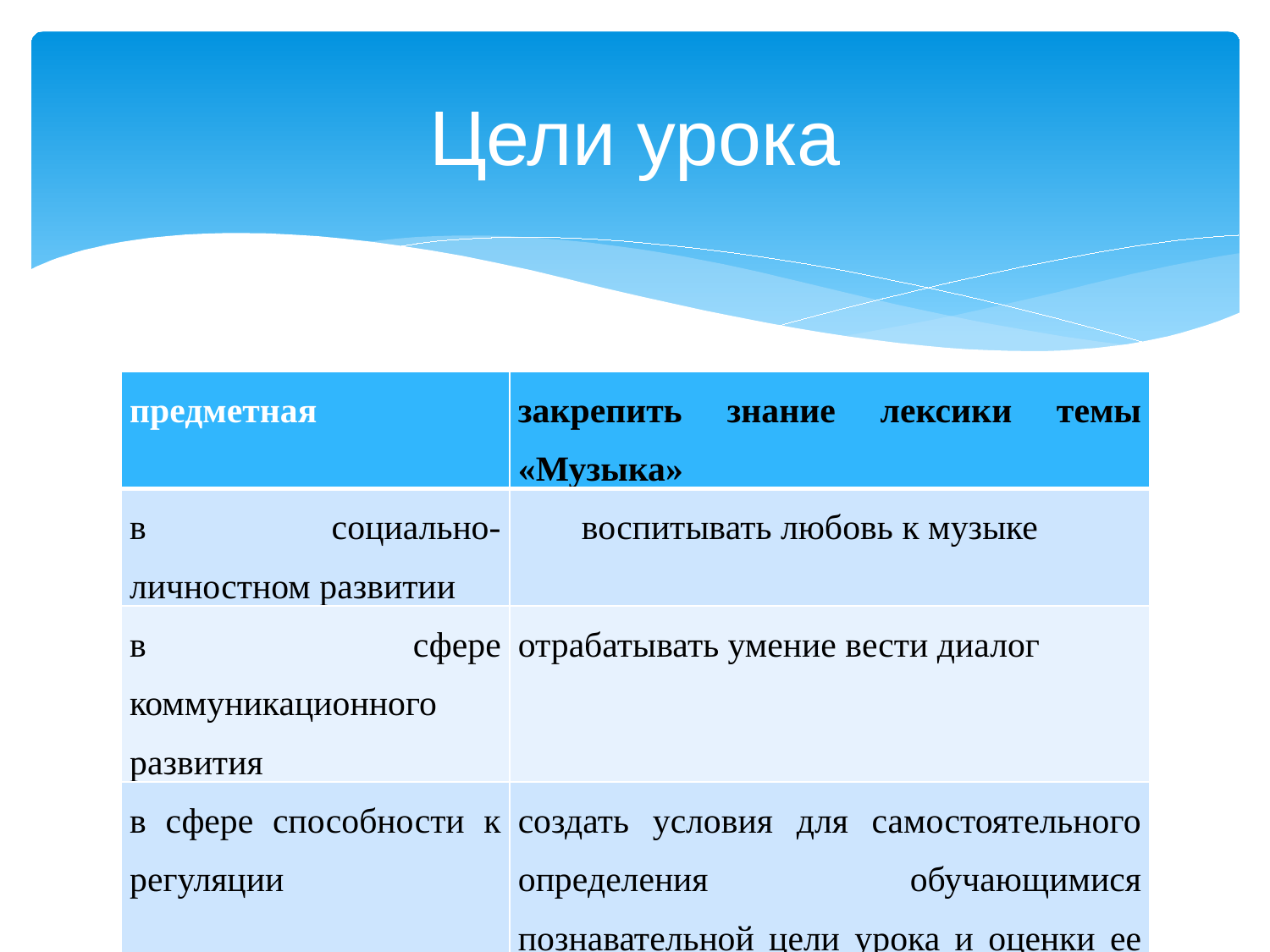

# Цели урока
| предметная | закрепить знание лексики темы «Музыка» |
| --- | --- |
| в социально-личностном развитии | воспитывать любовь к музыке |
| в сфере коммуникационного развития | отрабатывать умение вести диалог |
| в сфере способности к регуляции | создать условия для самостоятельного определения обучающимися познавательной цели урока и оценки ее достижения |